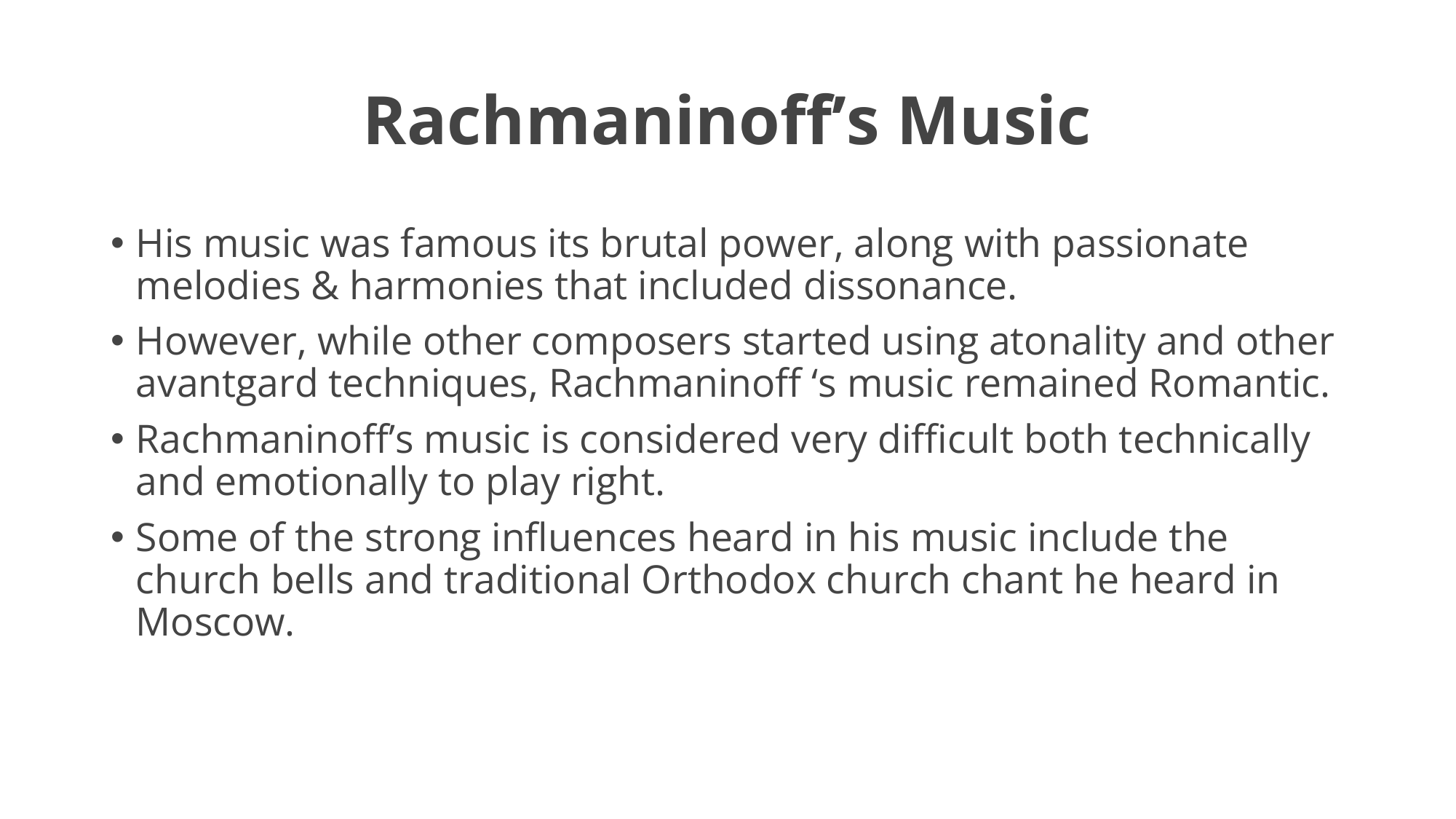

# Rachmaninoff’s Music
His music was famous its brutal power, along with passionate melodies & harmonies that included dissonance.
However, while other composers started using atonality and other avantgard techniques, Rachmaninoff ‘s music remained Romantic.
Rachmaninoff’s music is considered very difficult both technically and emotionally to play right.
Some of the strong influences heard in his music include the church bells and traditional Orthodox church chant he heard in Moscow.